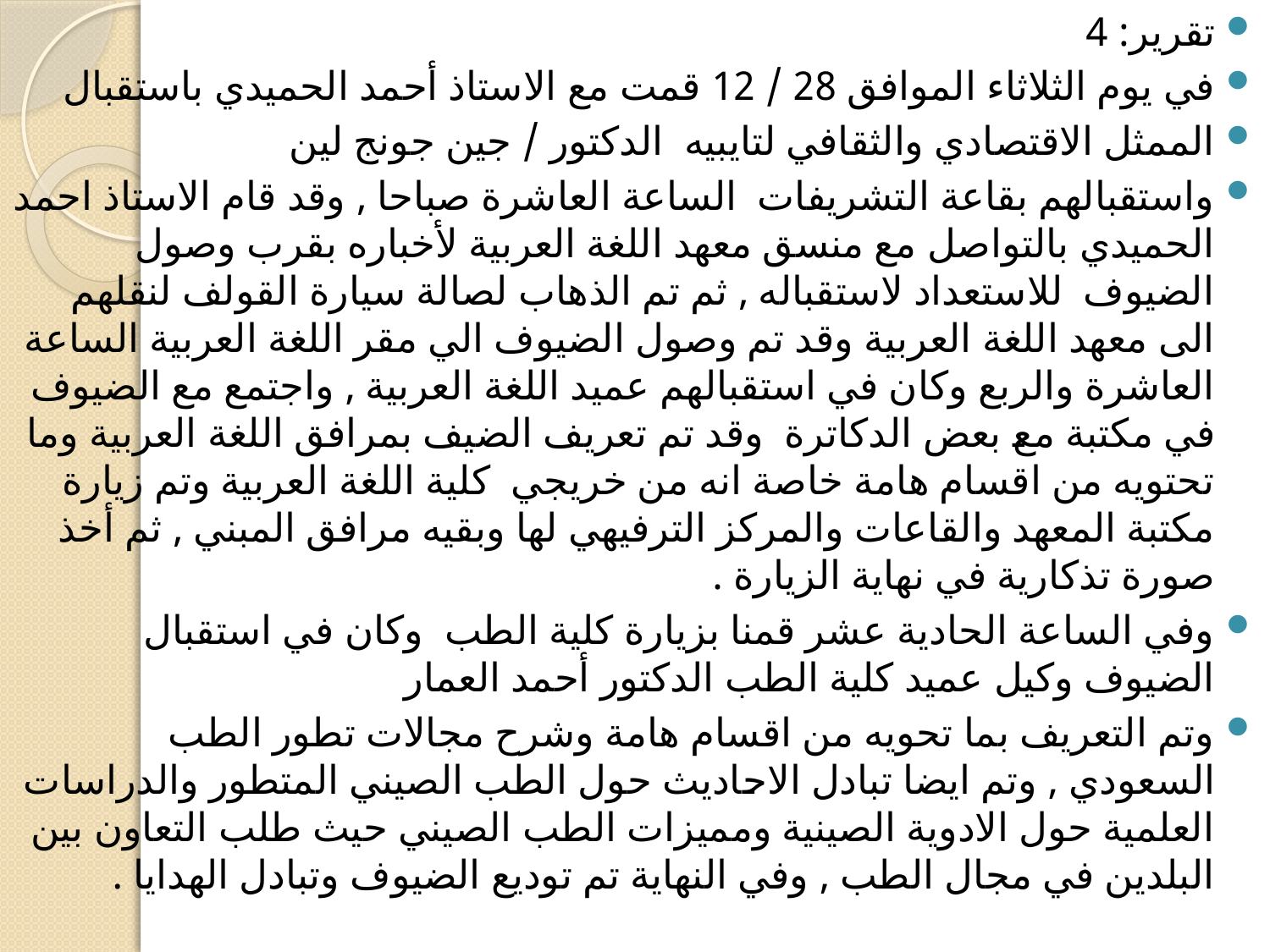

تقرير: 4
في يوم الثلاثاء الموافق 28 / 12 قمت مع الاستاذ أحمد الحميدي باستقبال
الممثل الاقتصادي والثقافي لتايبيه  الدكتور / جين جونج لين
واستقبالهم بقاعة التشريفات  الساعة العاشرة صباحا , وقد قام الاستاذ احمد الحميدي بالتواصل مع منسق معهد اللغة العربية لأخباره بقرب وصول الضيوف  للاستعداد لاستقباله , ثم تم الذهاب لصالة سيارة القولف لنقلهم الى معهد اللغة العربية وقد تم وصول الضيوف الي مقر اللغة العربية الساعة العاشرة والربع وكان في استقبالهم عميد اللغة العربية , واجتمع مع الضيوف في مكتبة مع بعض الدكاترة  وقد تم تعريف الضيف بمرافق اللغة العربية وما تحتويه من اقسام هامة خاصة انه من خريجي  كلية اللغة العربية وتم زيارة مكتبة المعهد والقاعات والمركز الترفيهي لها وبقيه مرافق المبني , ثم أخذ صورة تذكارية في نهاية الزيارة .
وفي الساعة الحادية عشر قمنا بزيارة كلية الطب  وكان في استقبال الضيوف وكيل عميد كلية الطب الدكتور أحمد العمار
وتم التعريف بما تحويه من اقسام هامة وشرح مجالات تطور الطب السعودي , وتم ايضا تبادل الاحاديث حول الطب الصيني المتطور والدراسات العلمية حول الادوية الصينية ومميزات الطب الصيني حيث طلب التعاون بين البلدين في مجال الطب , وفي النهاية تم توديع الضيوف وتبادل الهدايا .